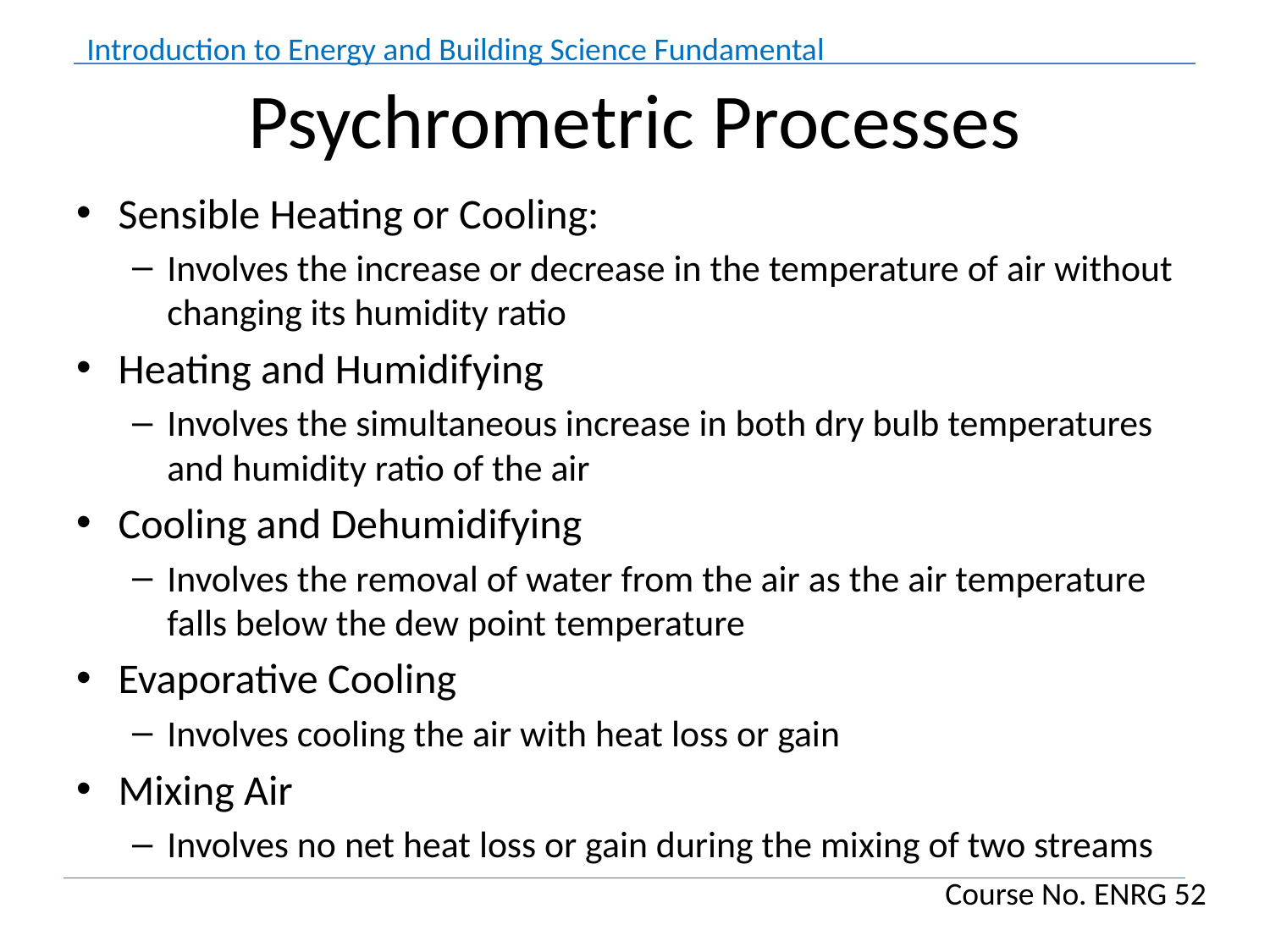

# Psychrometric Processes
Sensible Heating or Cooling:
Involves the increase or decrease in the temperature of air without changing its humidity ratio
Heating and Humidifying
Involves the simultaneous increase in both dry bulb temperatures and humidity ratio of the air
Cooling and Dehumidifying
Involves the removal of water from the air as the air temperature falls below the dew point temperature
Evaporative Cooling
Involves cooling the air with heat loss or gain
Mixing Air
Involves no net heat loss or gain during the mixing of two streams